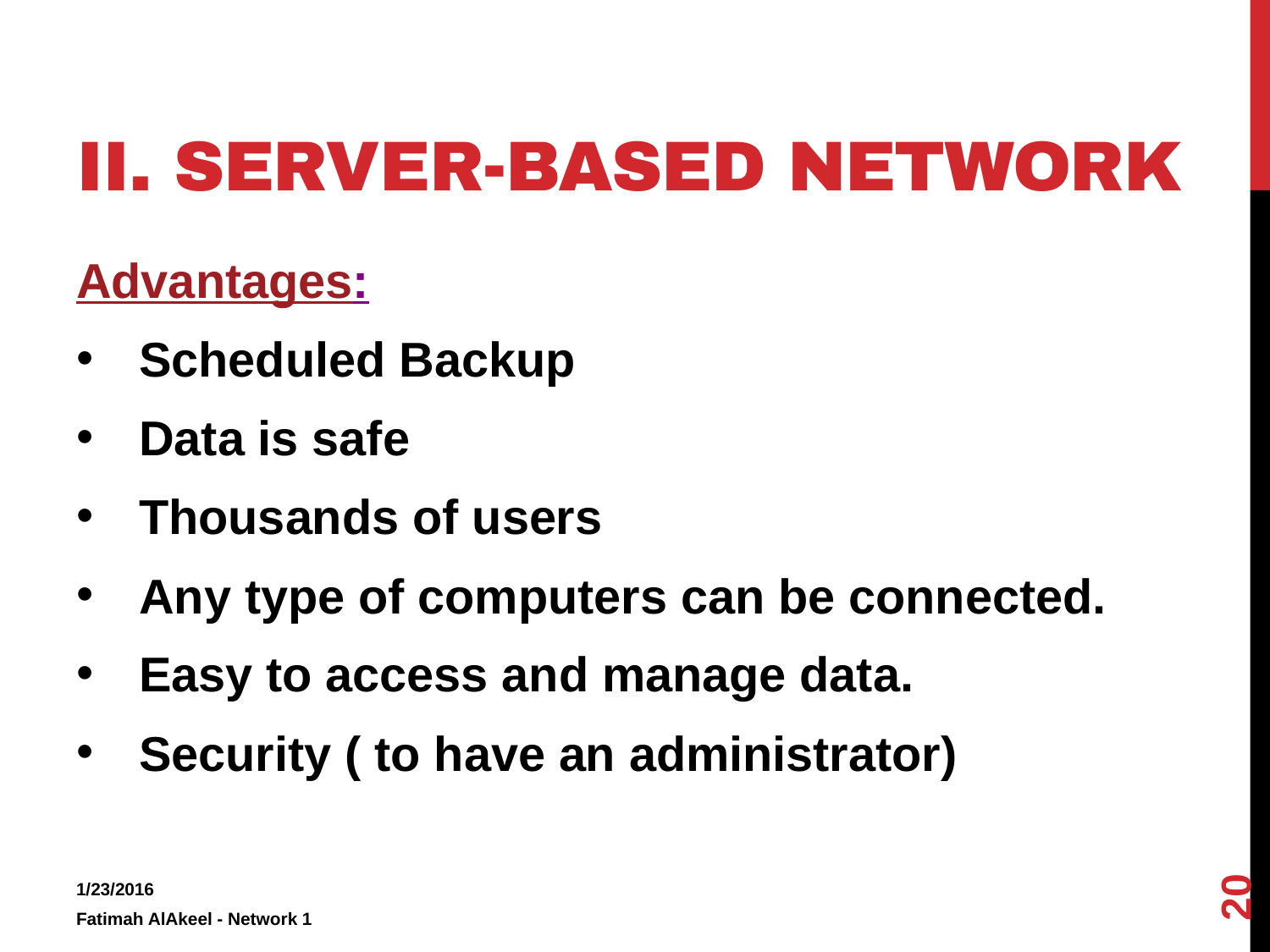

# II. Server-Based Network
Advantages:
Scheduled Backup
Data is safe
Thousands of users
Any type of computers can be connected.
Easy to access and manage data.
Security ( to have an administrator)

20
1/23/2016
Fatimah AlAkeel - Network 1